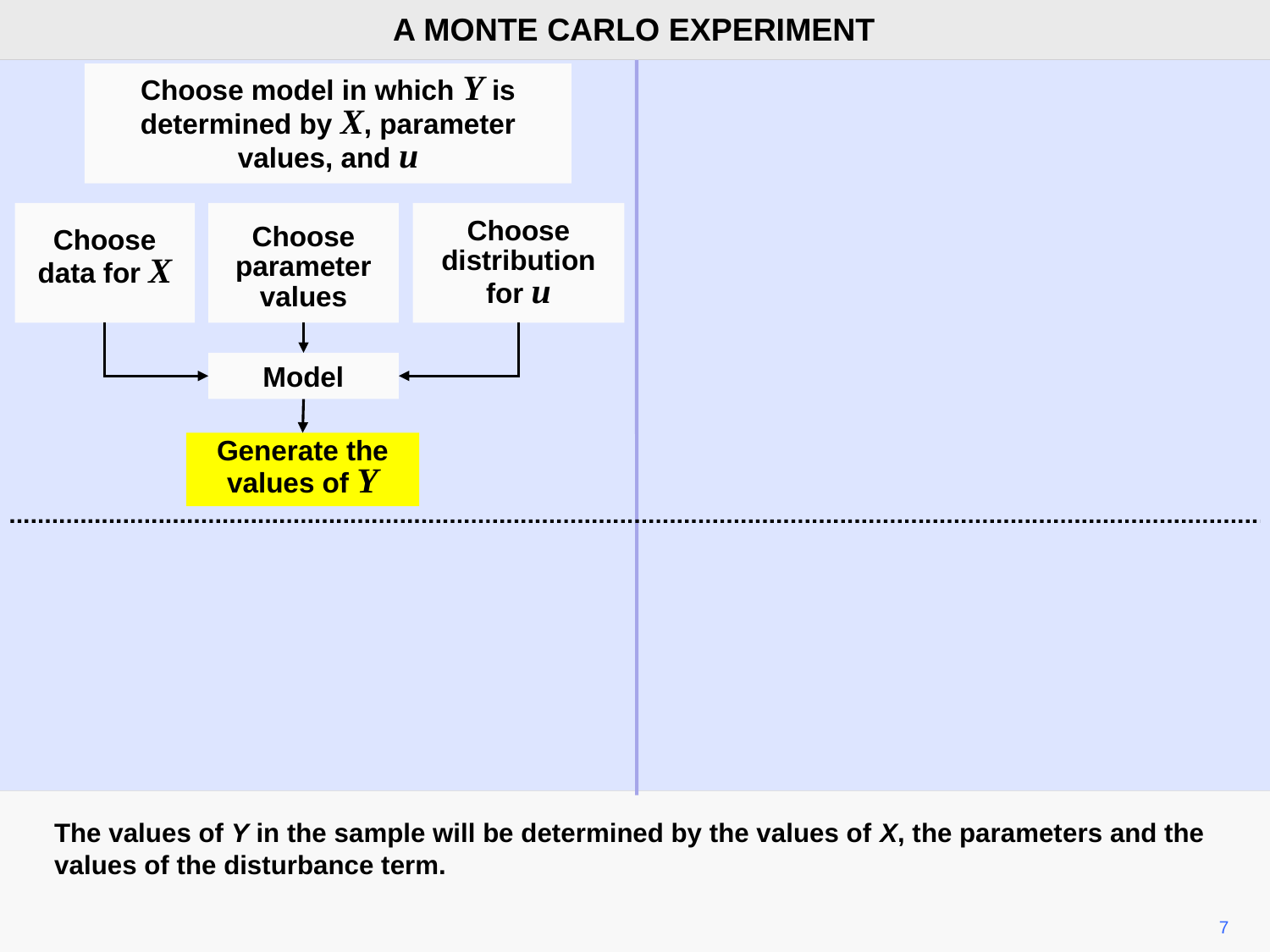

A MONTE CARLO EXPERIMENT

Choose model in which Y is determined by X, parameter values, and u

Choose
data for X

Choose
parameter
values

Choose
distribution
for u
Model
Generate the values of Y

The values of Y in the sample will be determined by the values of X, the parameters and the values of the disturbance term.
7